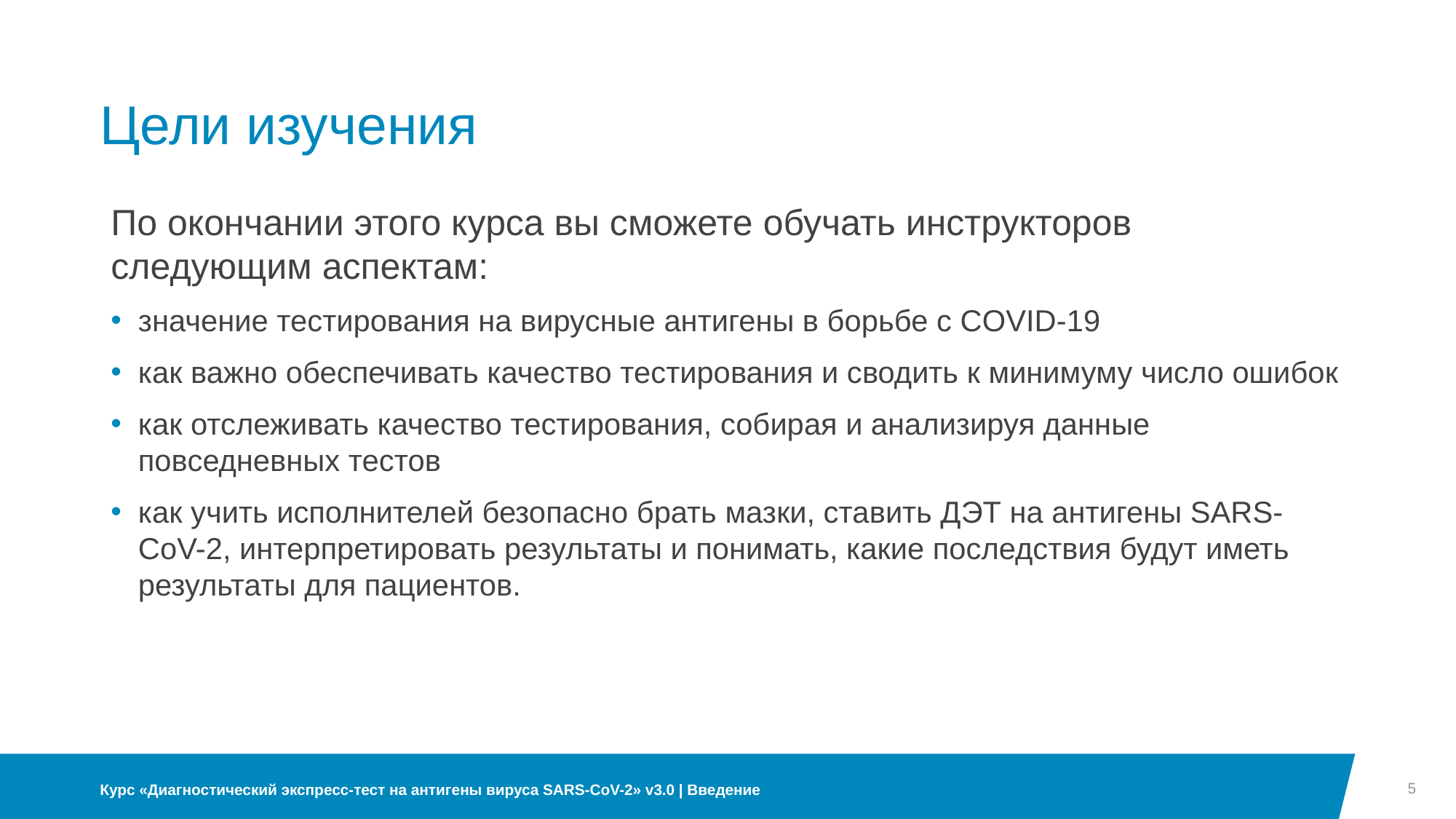

# Цели изучения
По окончании этого курса вы сможете обучать инструкторов  следующим аспектам:
значение тестирования на вирусные антигены в борьбе с COVID-19
как важно обеспечивать качество тестирования и сводить к минимуму число ошибок
как отслеживать качество тестирования, собирая и анализируя данные повседневных тестов
как учить исполнителей безопасно брать мазки, ставить ДЭТ на антигены SARS-CoV-2, интерпретировать результаты и понимать, какие последствия будут иметь результаты для пациентов.

5
Курс «Диагностический экспресс-тест на антигены вируса SARS-CoV-2» v3.0 | Введение